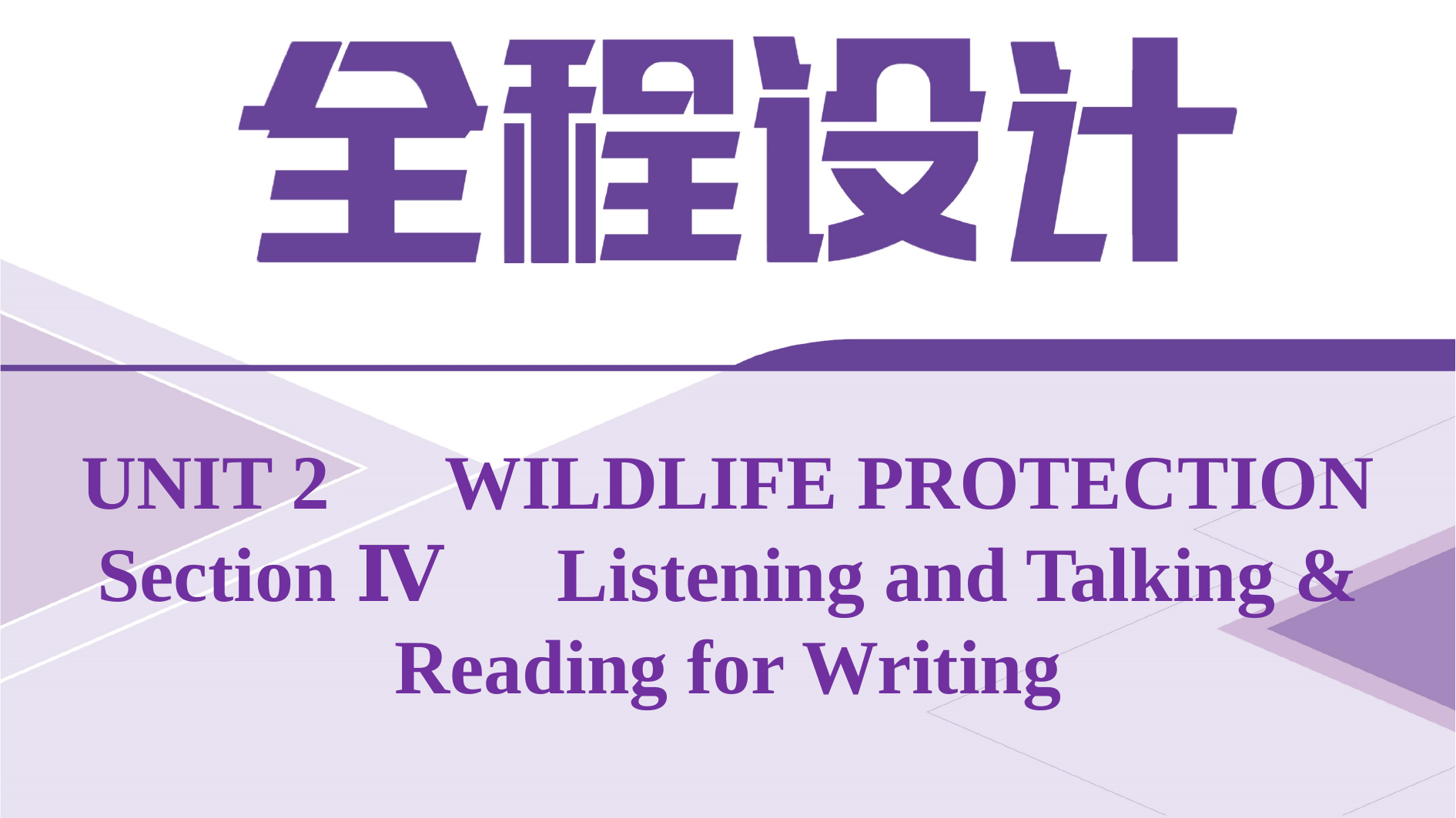

UNIT 2　WILDLIFE PROTECTION
Section Ⅳ　Listening and Talking & Reading for Writing